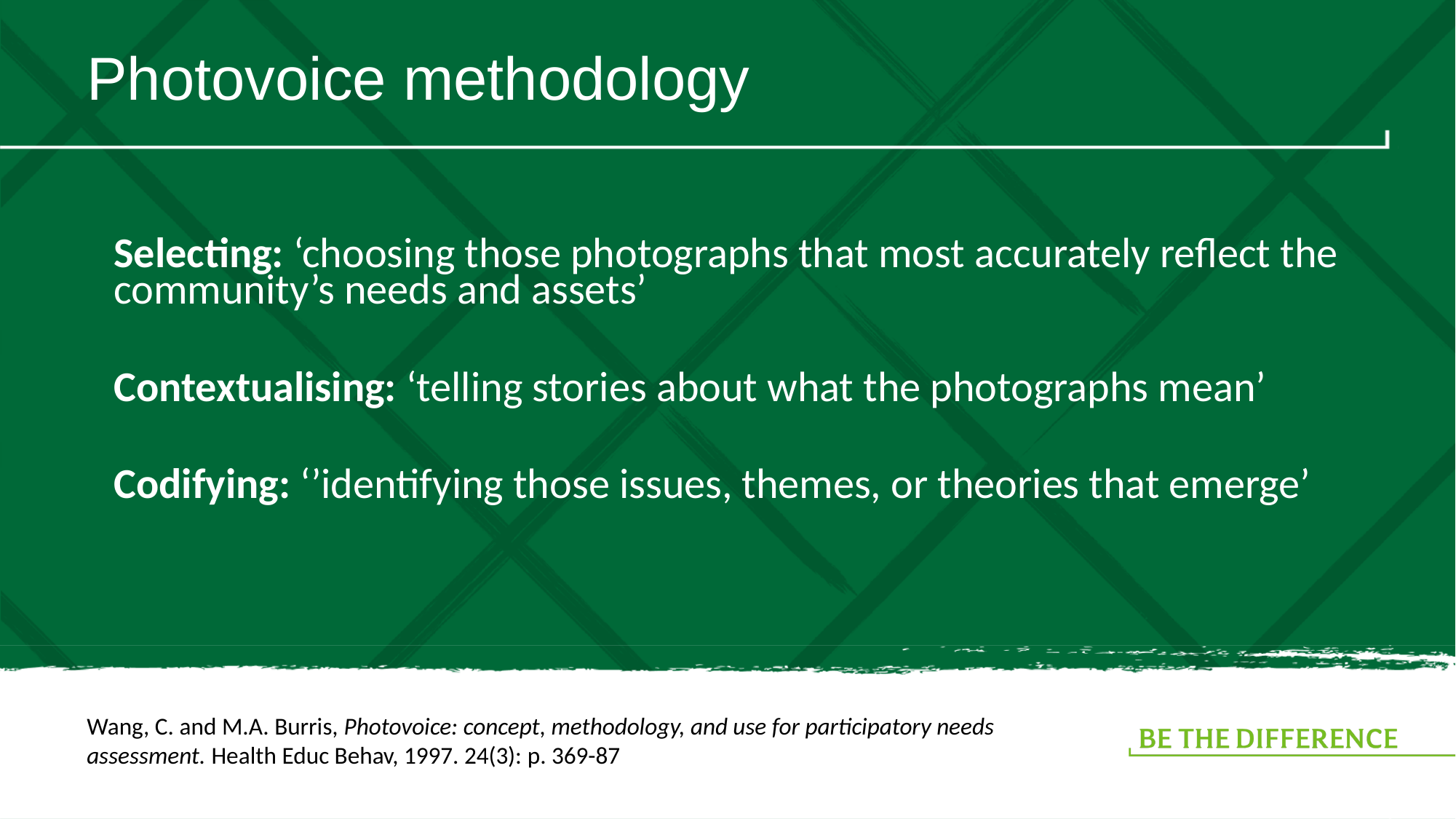

# Photovoice methodology
Selecting: ‘choosing those photographs that most accurately reflect the community’s needs and assets’

Contextualising: ‘telling stories about what the photographs mean’

Codifying: ‘’identifying those issues, themes, or theories that emerge’

Wang, C. and M.A. Burris, Photovoice: concept, methodology, and use for participatory needs assessment. Health Educ Behav, 1997. 24(3): p. 369-87